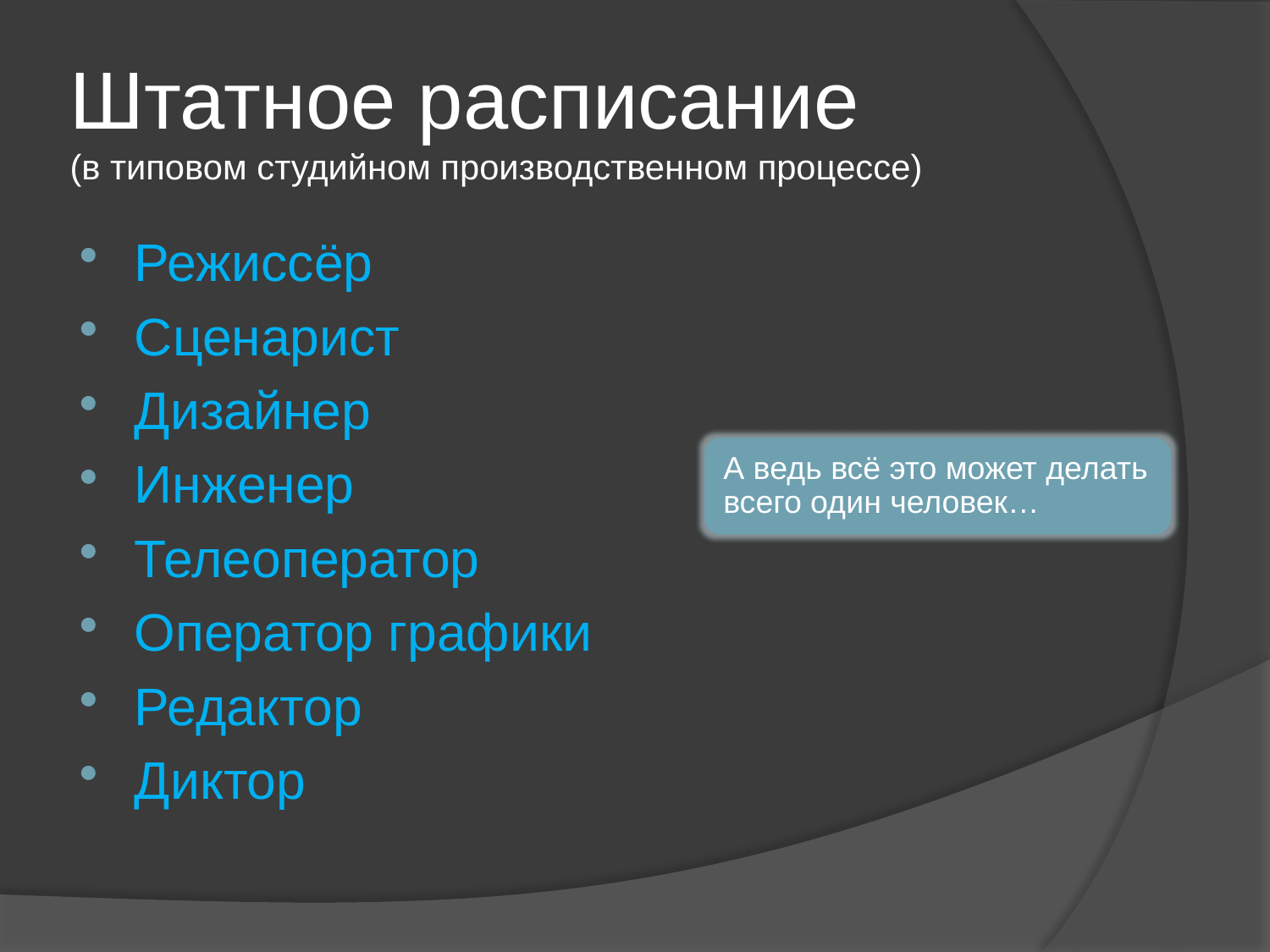

# Штатное расписание (в типовом студийном производственном процессе)
Режиссёр
Сценарист
Дизайнер
Инженер
Телеоператор
Оператор графики
Редактор
Диктор

А ведь всё это может делать всего один человек…